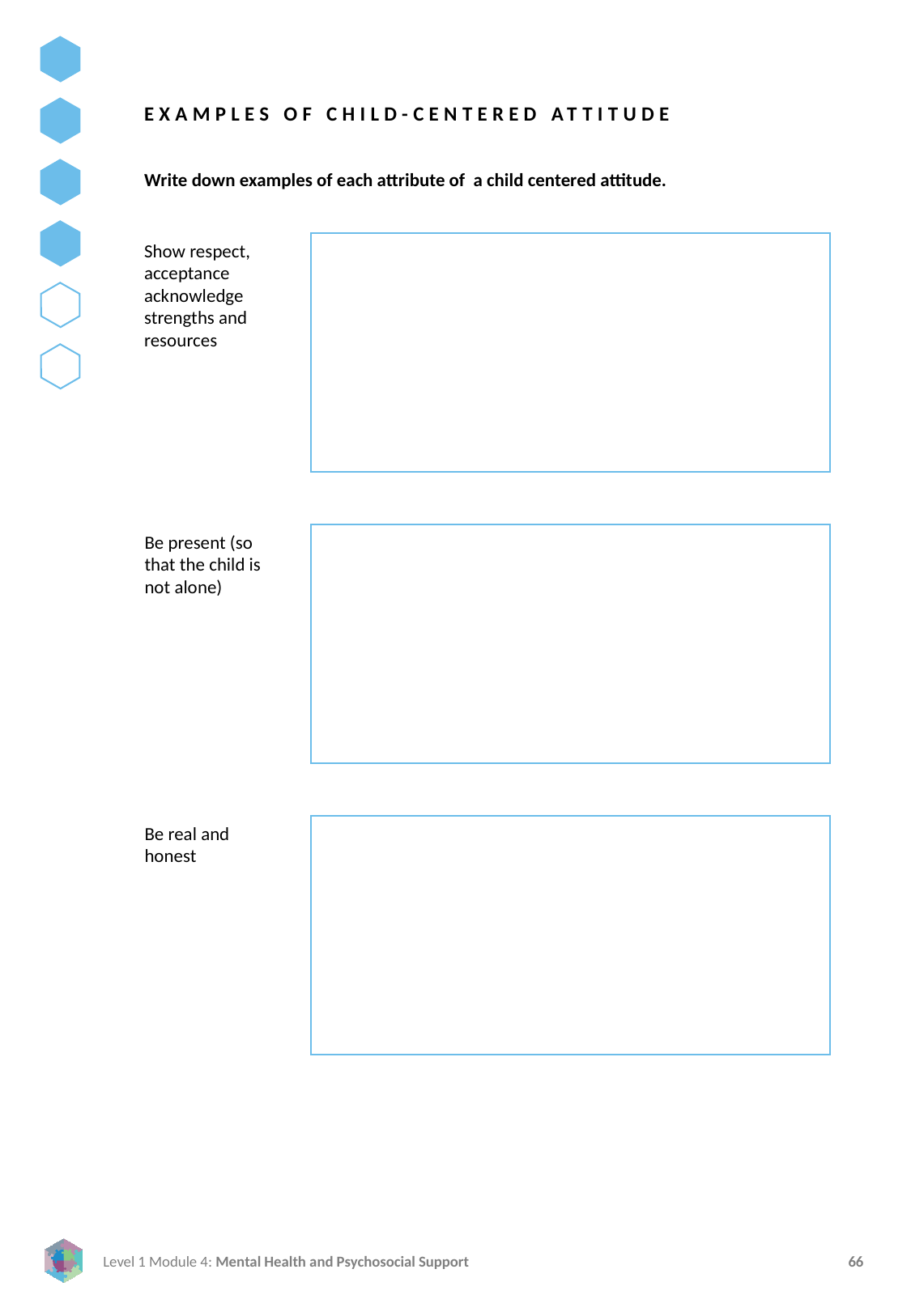

EXAMPLES OF CHILD-CENTERED ATTITUDE

Write down examples of each attribute of  a child centered attitude.

Show respect, acceptance acknowledge strengths and resources

Be present (so that the child is not alone)

Be real and honest